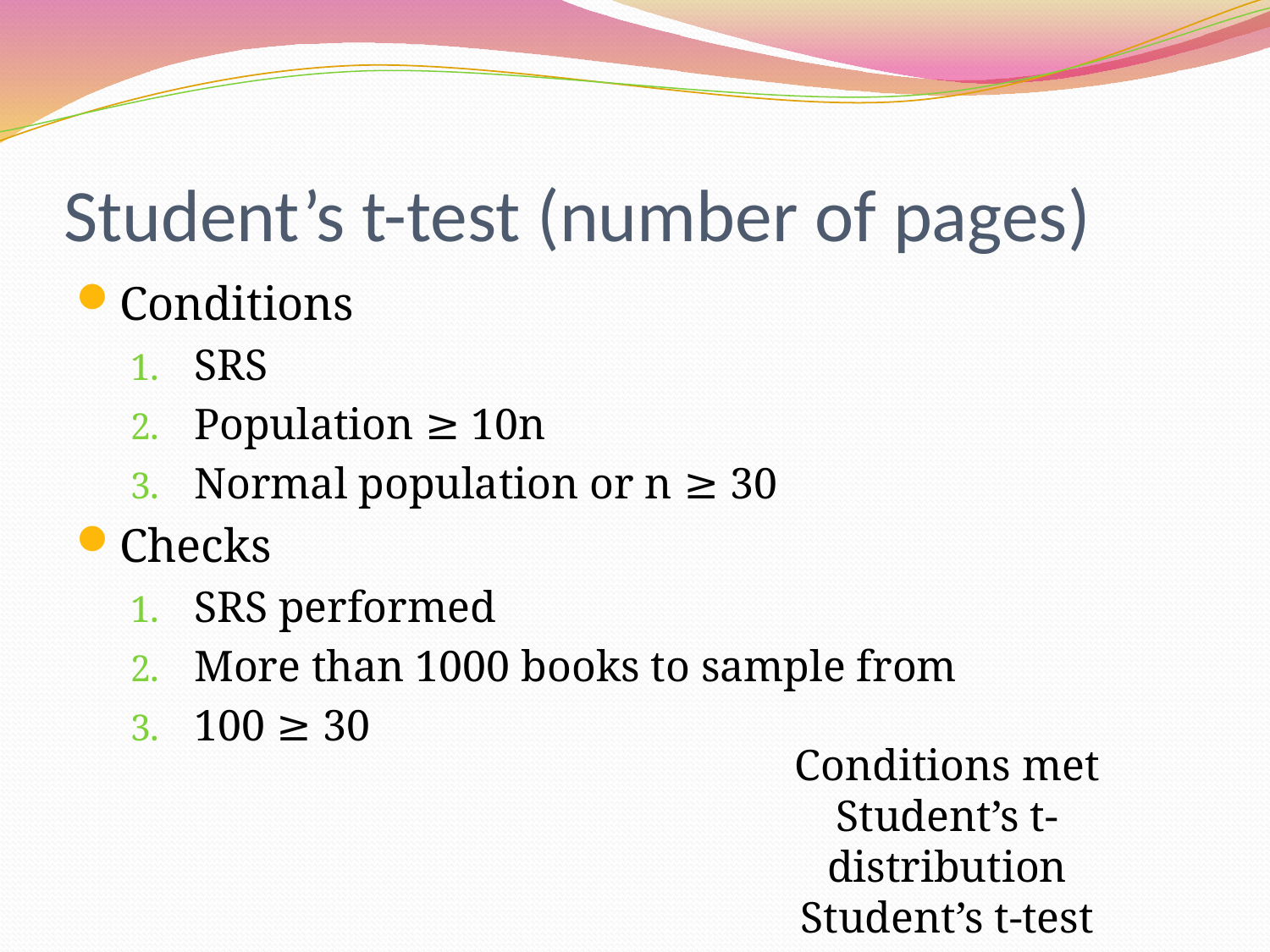

# Student’s t-test (number of pages)
Conditions
SRS
Population ≥ 10n
Normal population or n ≥ 30
Checks
SRS performed
More than 1000 books to sample from
100 ≥ 30
Conditions met
Student’s t-distribution
Student’s t-test